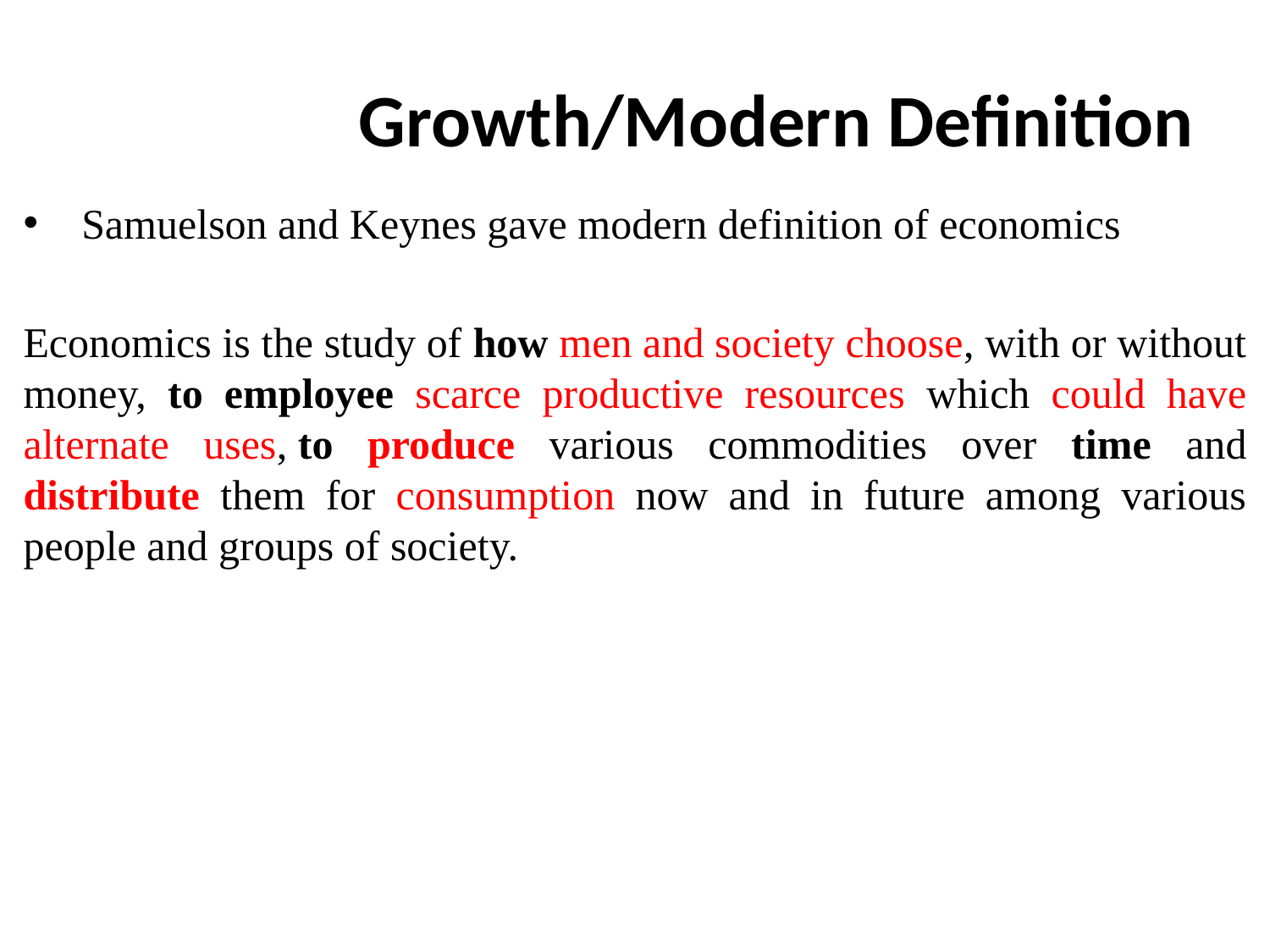

# Growth/Modern Definition
 Samuelson and Keynes gave modern definition of economics

Economics is the study of how men and society choose, with or without money, to employee scarce productive resources which could have alternate uses, to produce various commodities over time and distribute them for consumption now and in future among various people and groups of society.